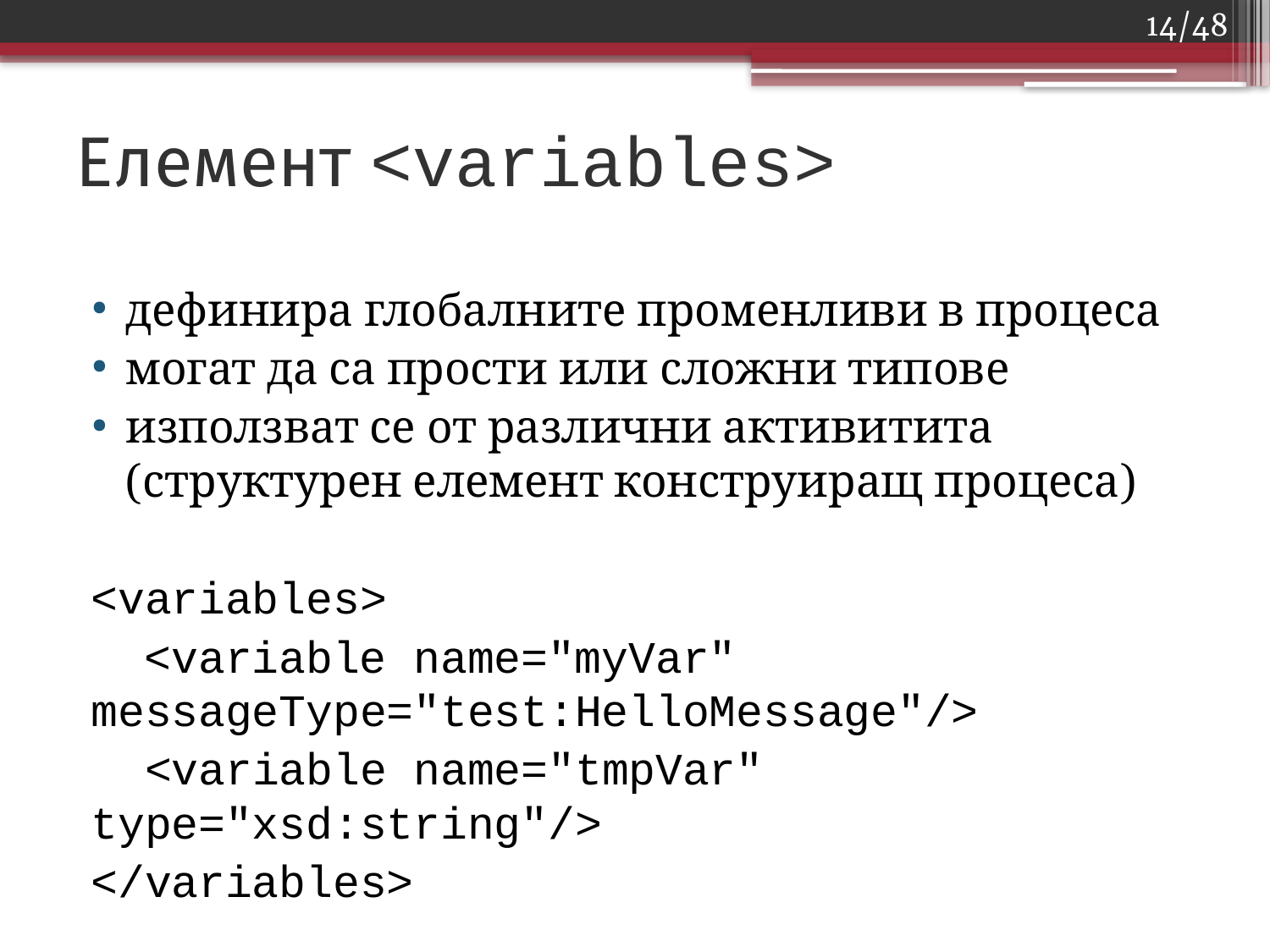

14/48
# Елемент <variables>
дефинира глобалните променливи в процеса
могат да са прости или сложни типове
използват се от различни активитита (структурен елемент конструиращ процеса)

<variables>
  <variable name="myVar" messageType="test:HelloMessage"/>
  <variable name="tmpVar" type="xsd:string"/>
</variables>